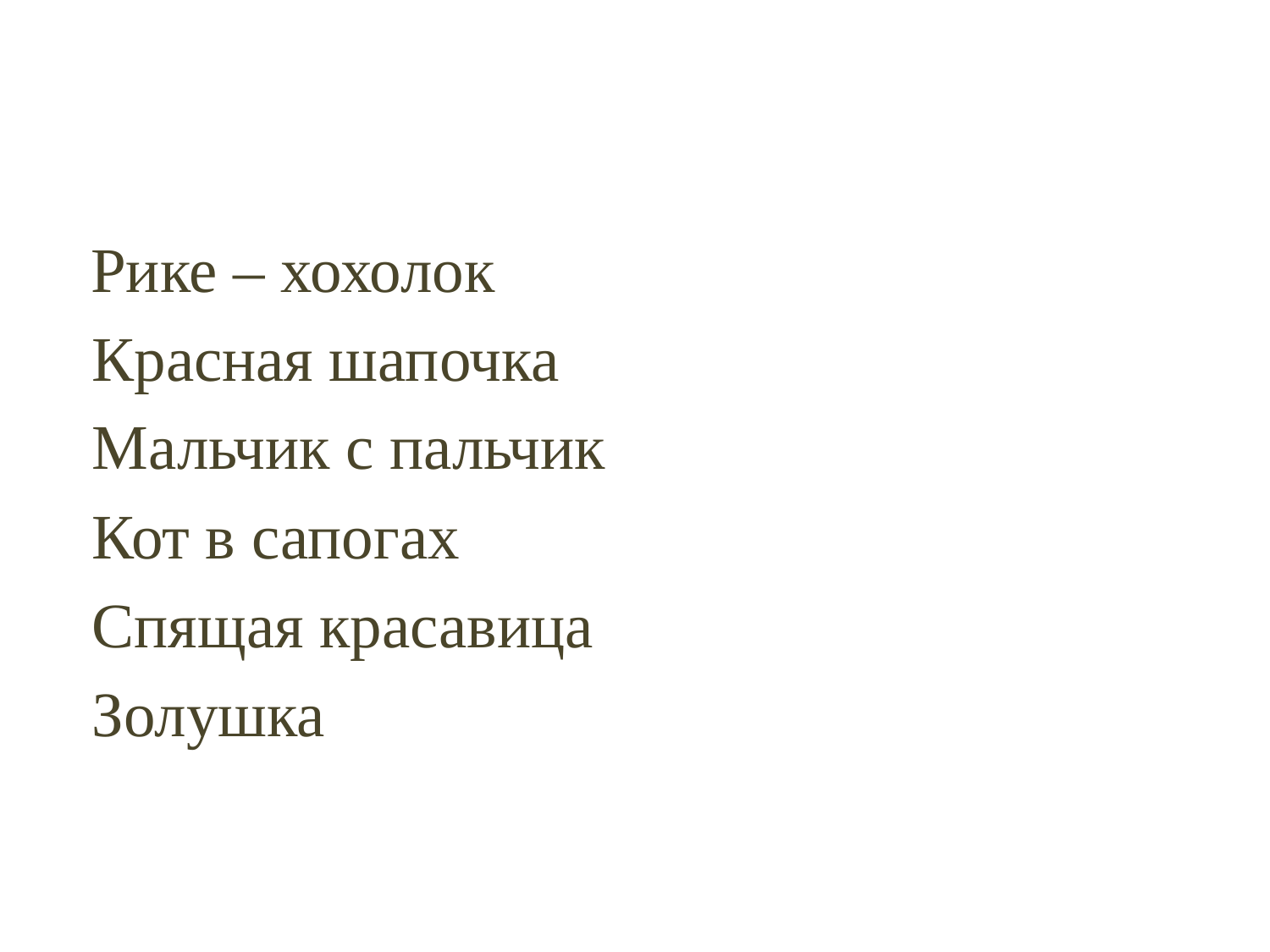

#
 Рике – хохолок
 Красная шапочка
 Мальчик с пальчик
 Кот в сапогах
 Спящая красавица
 Золушка